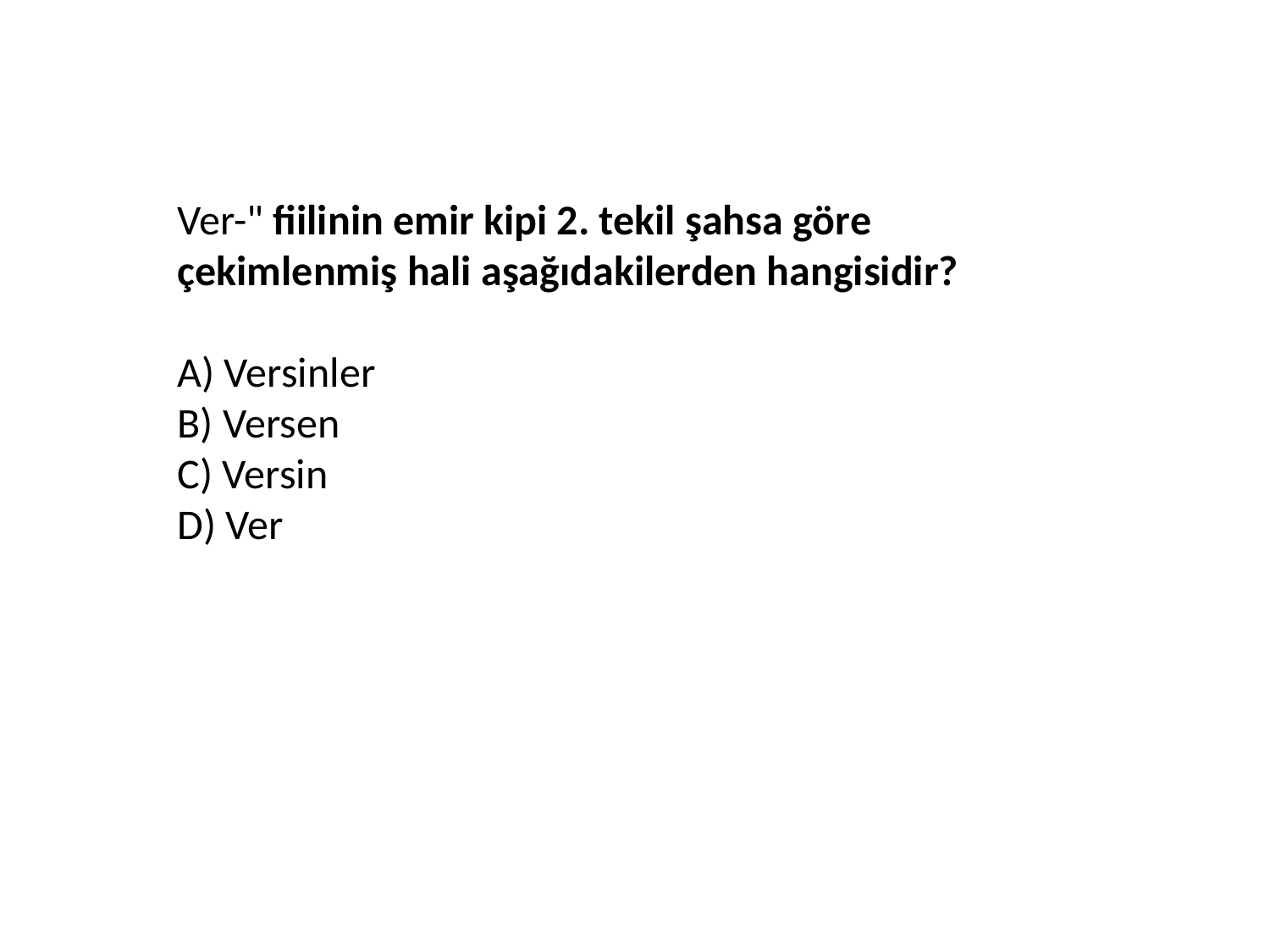

Ver-" fiilinin emir kipi 2. tekil şahsa göre çekimlenmiş hali aşağıdakilerden hangisidir?

A) Versinler
B) Versen
C) Versin
D) Ver